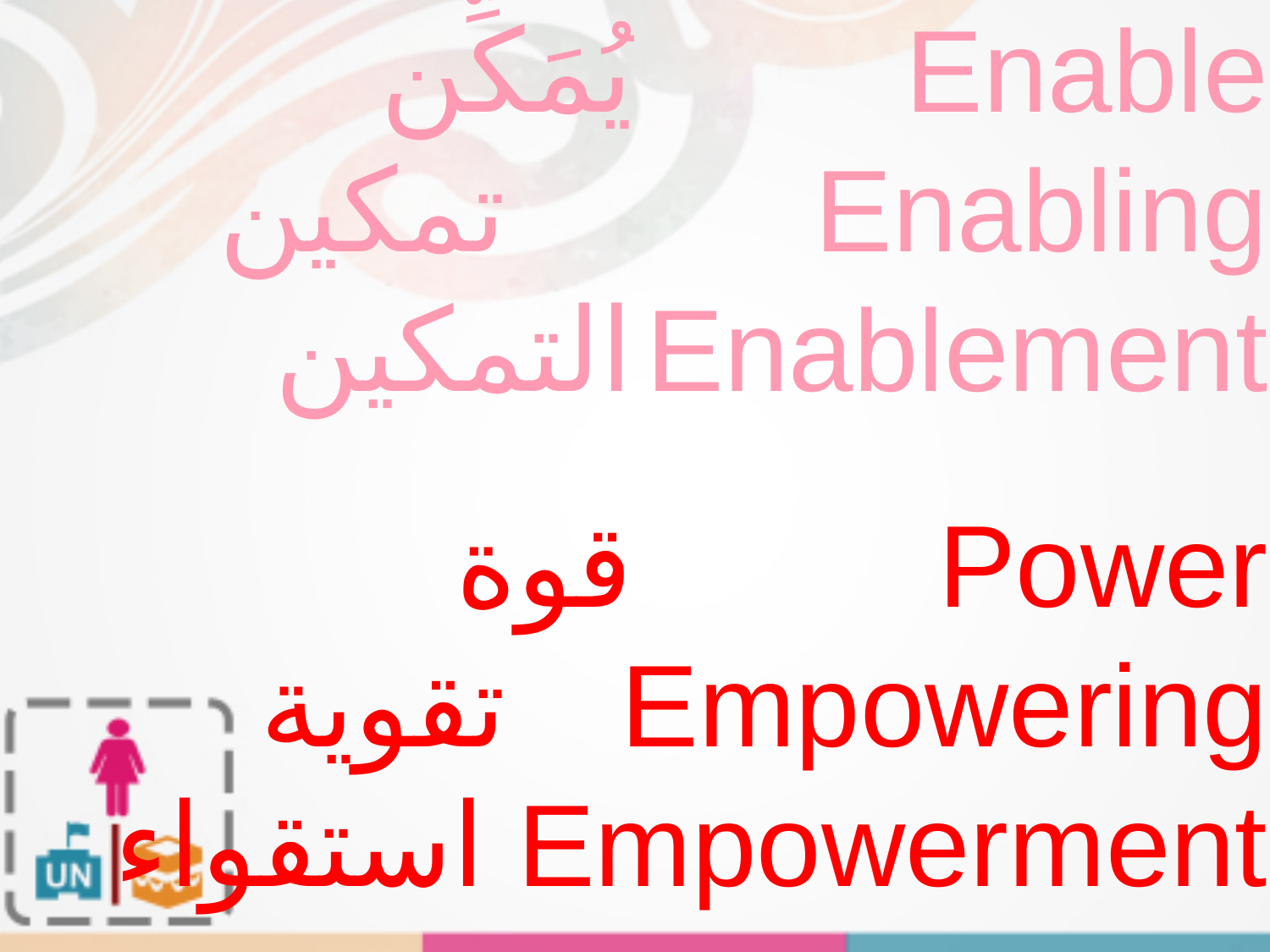

Enable				يُمَكِّن
Enabling				تمكين
Enablement		التمكين

Power 				قوة
Empowering		تقوية
Empowerment 	استقواء